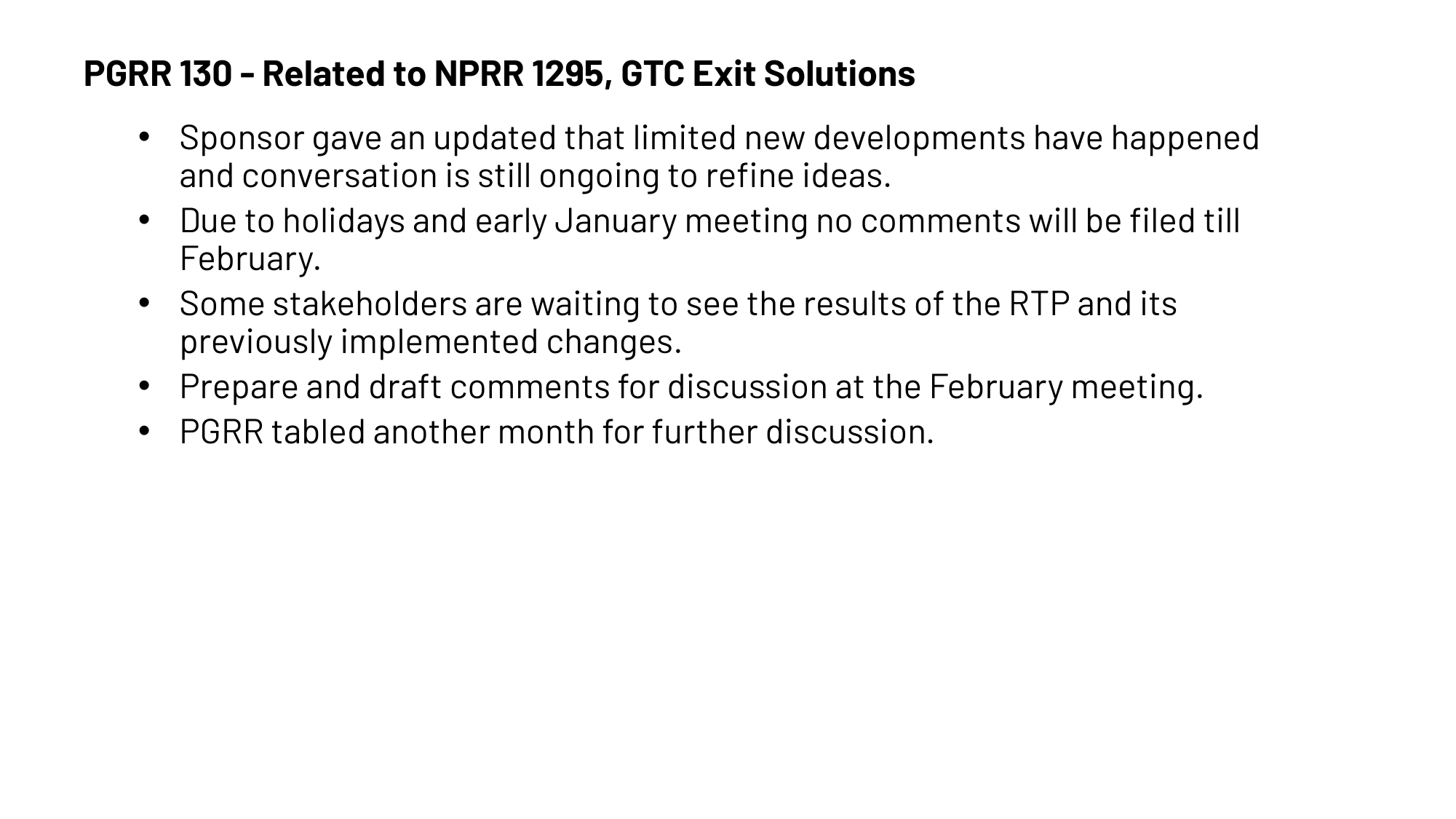

PGRR 130 - Related to NPRR 1295, GTC Exit Solutions
Sponsor gave an updated that limited new developments have happened and conversation is still ongoing to refine ideas.
Due to holidays and early January meeting no comments will be filed till February.
Some stakeholders are waiting to see the results of the RTP and its previously implemented changes.
Prepare and draft comments for discussion at the February meeting.
PGRR tabled another month for further discussion.